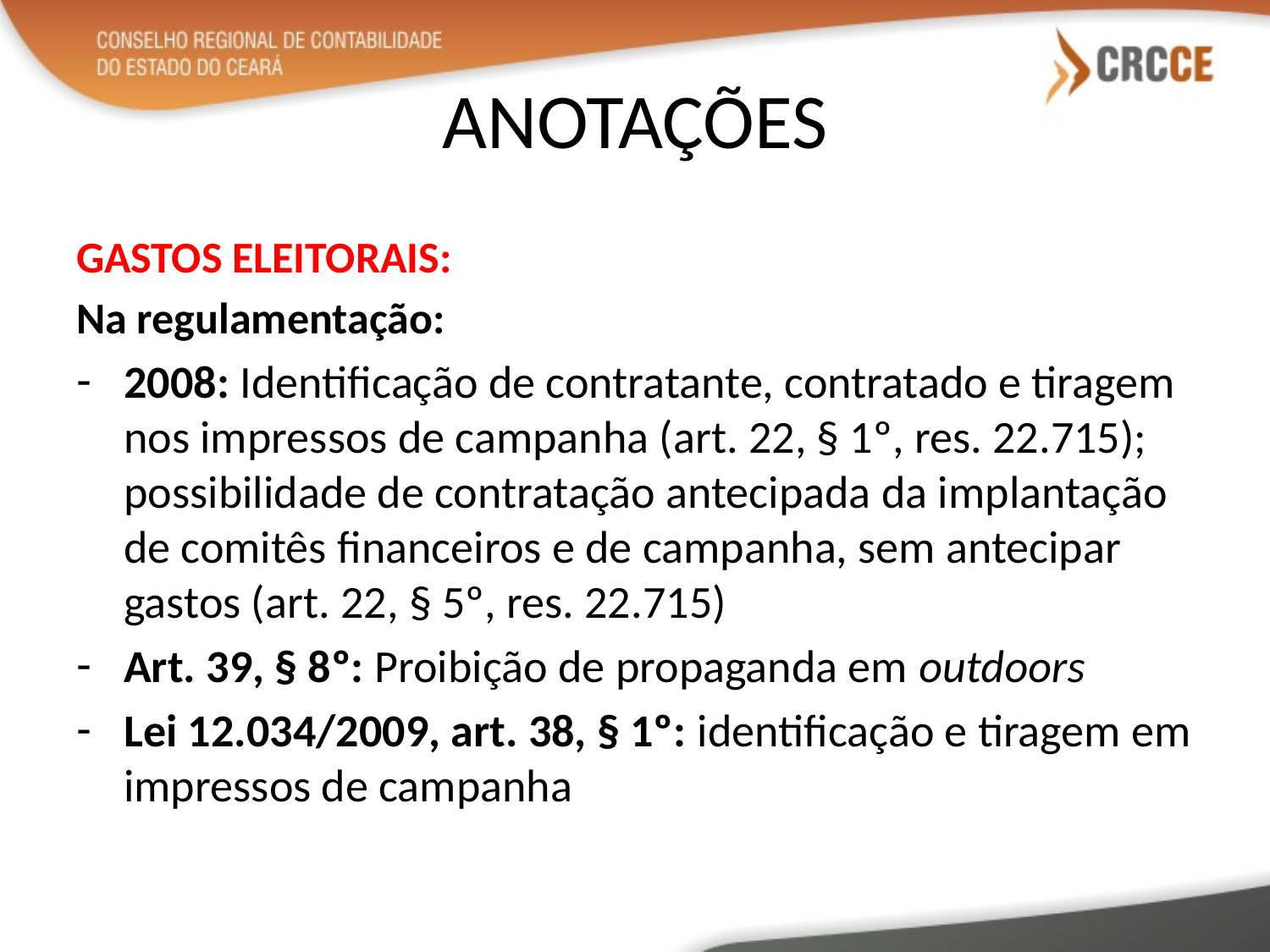

# ANOTAÇÕES
GASTOS ELEITORAIS:
Na regulamentação:
2008: Identificação de contratante, contratado e tiragem nos impressos de campanha (art. 22, § 1º, res. 22.715); possibilidade de contratação antecipada da implantação de comitês financeiros e de campanha, sem antecipar gastos (art. 22, § 5º, res. 22.715)
Art. 39, § 8º: Proibição de propaganda em outdoors
Lei 12.034/2009, art. 38, § 1º: identificação e tiragem em impressos de campanha